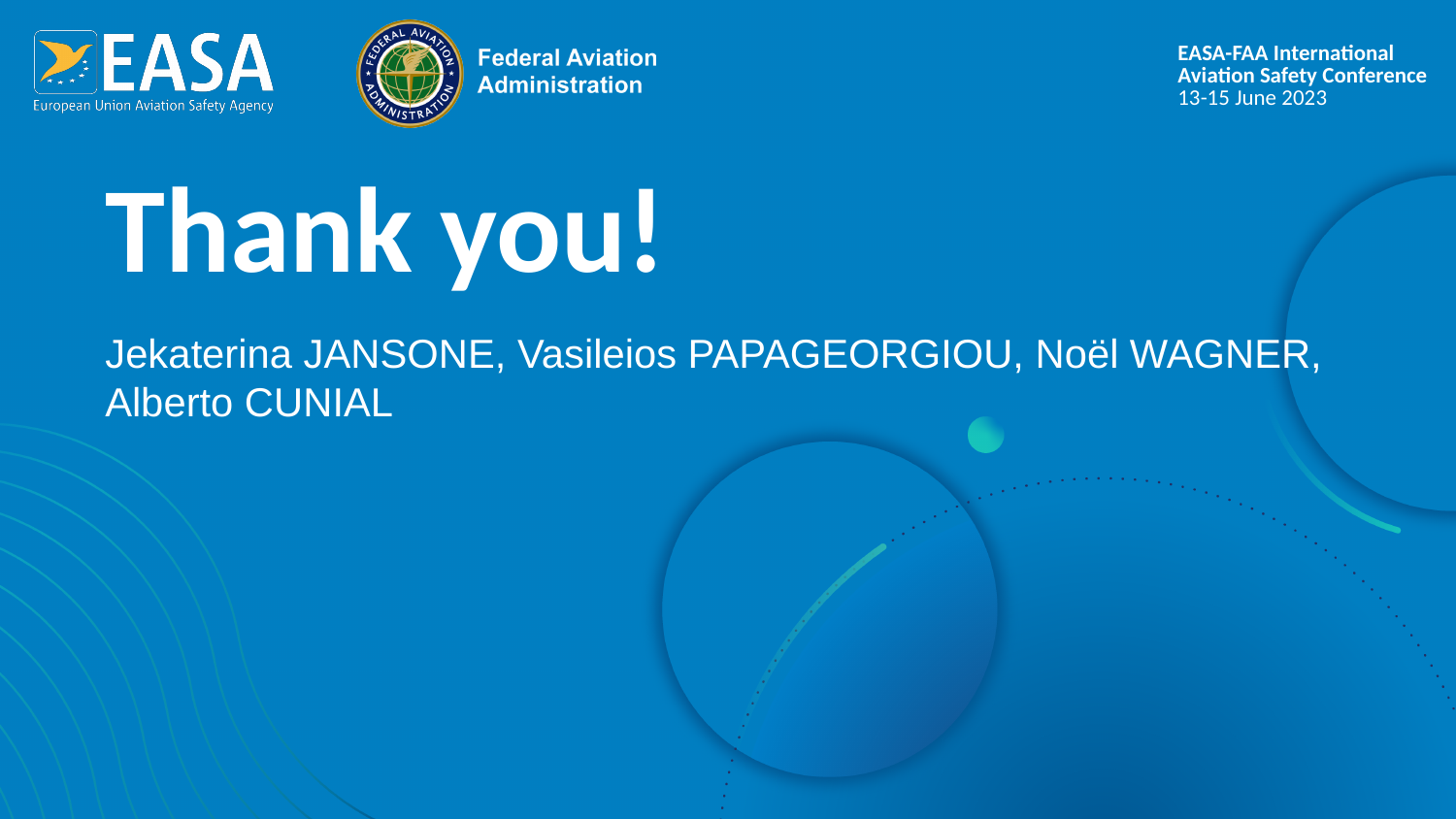

# Thank you!
Jekaterina JANSONE, Vasileios PAPAGEORGIOU, Noël WAGNER, Alberto CUNIAL